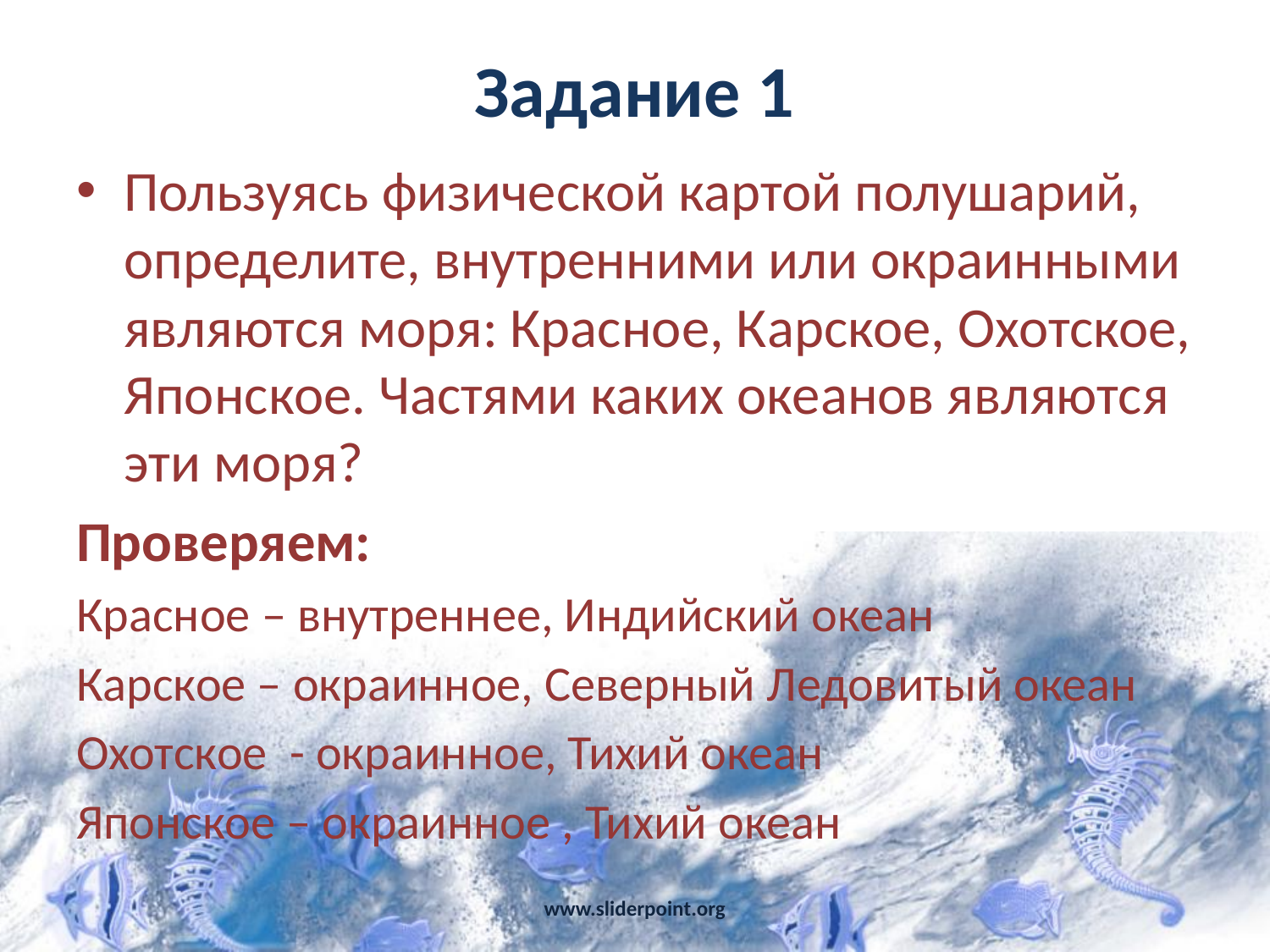

# Задание 1
Пользуясь физической картой полушарий, определите, внутренними или окраинными являются моря: Красное, Карское, Охотское, Японское. Частями каких океанов являются эти моря?
Проверяем:
Красное – внутреннее, Индийский океан
Карское – окраинное, Северный Ледовитый океан
Охотское  - окраинное, Тихий океан
Японское – окраинное , Тихий океан
www.sliderpoint.org